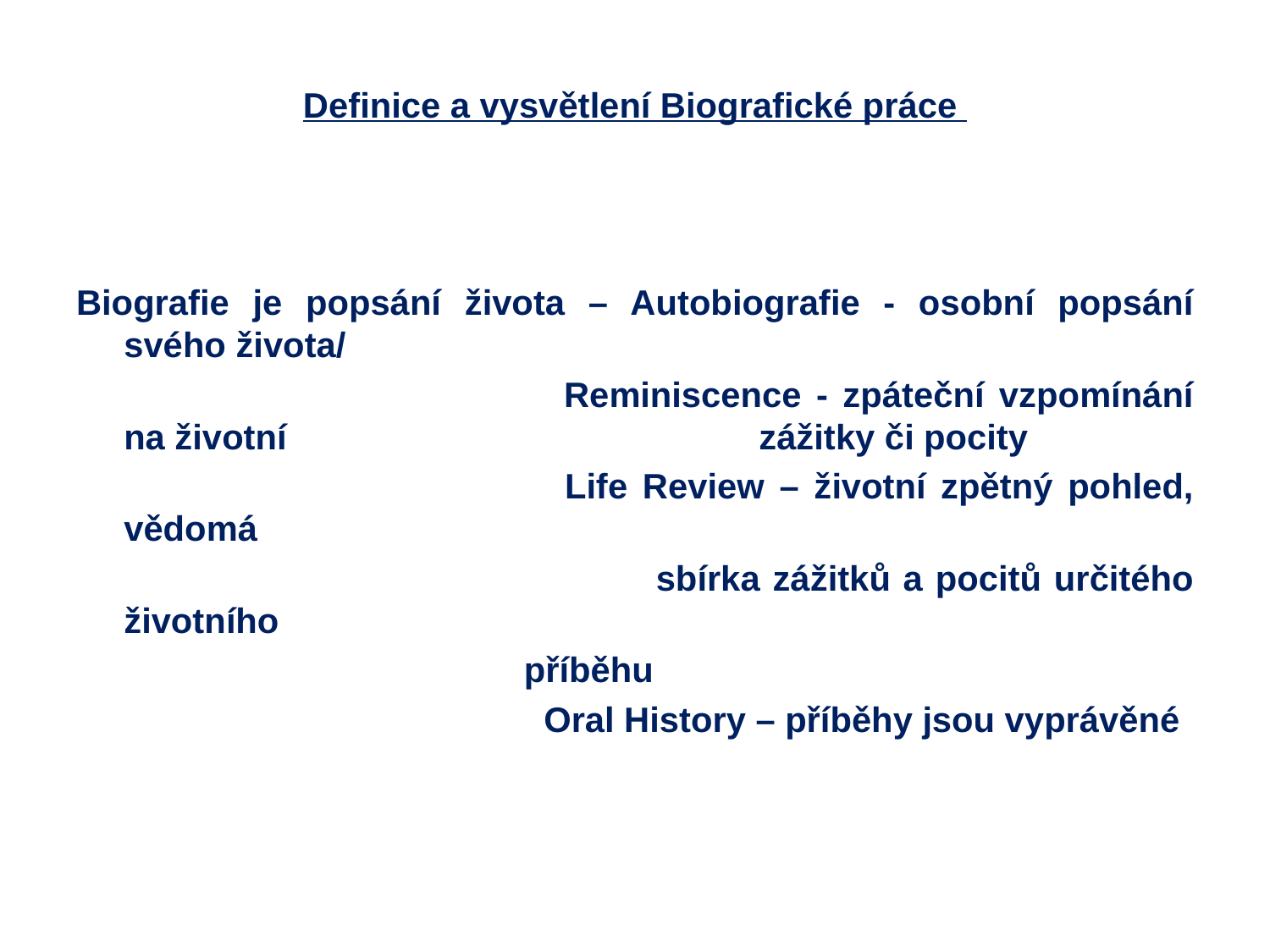

Definice a vysvětlení Biografické práce

Biografie je popsání života – Autobiografie - osobní popsání svého života/
				    Reminiscence - zpáteční vzpomínání na životní 				zážitky či pocity
				    Life Review – životní zpětný pohled, vědomá
                                              sbírka zážitků a pocitů určitého životního
                                              příběhu
				    Oral History – příběhy jsou vyprávěné